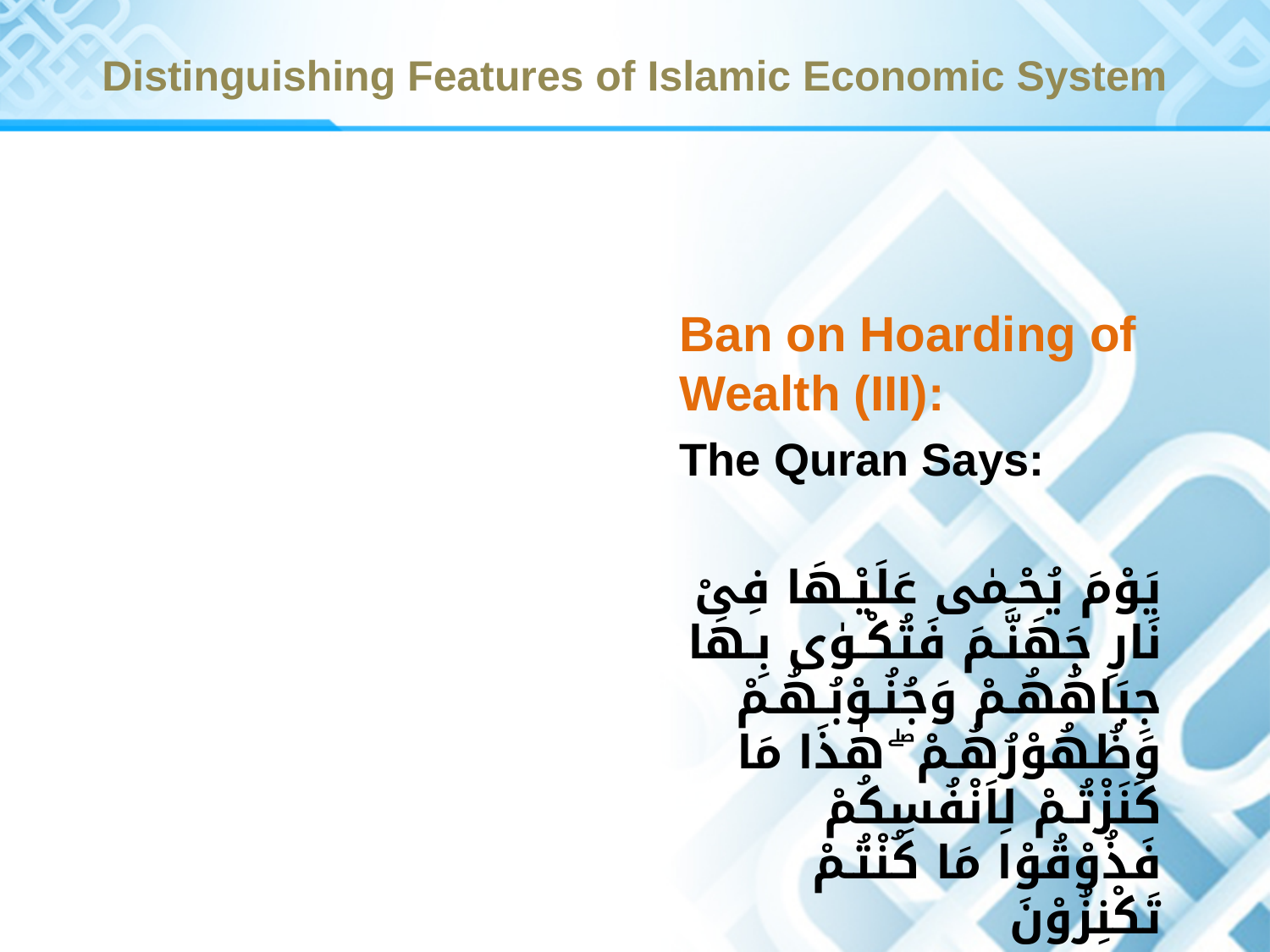

Distinguishing Features of Islamic Economic System
Ban on Hoarding of Wealth (III):
The Quran Says:

يَوْمَ يُحْـمٰى عَلَيْـهَا فِىْ نَارِ جَهَنَّـمَ فَتُكْـوٰى بِـهَا جِبَاهُهُـمْ وَجُنُـوْبُـهُـمْ وَظُهُوْرُهُـمْ ۖ هٰذَا مَا كَنَزْتُـمْ لِاَنْفُسِكُمْ فَذُوْقُوْا مَا كُنْتُـمْ تَكْنِزُوْنَ